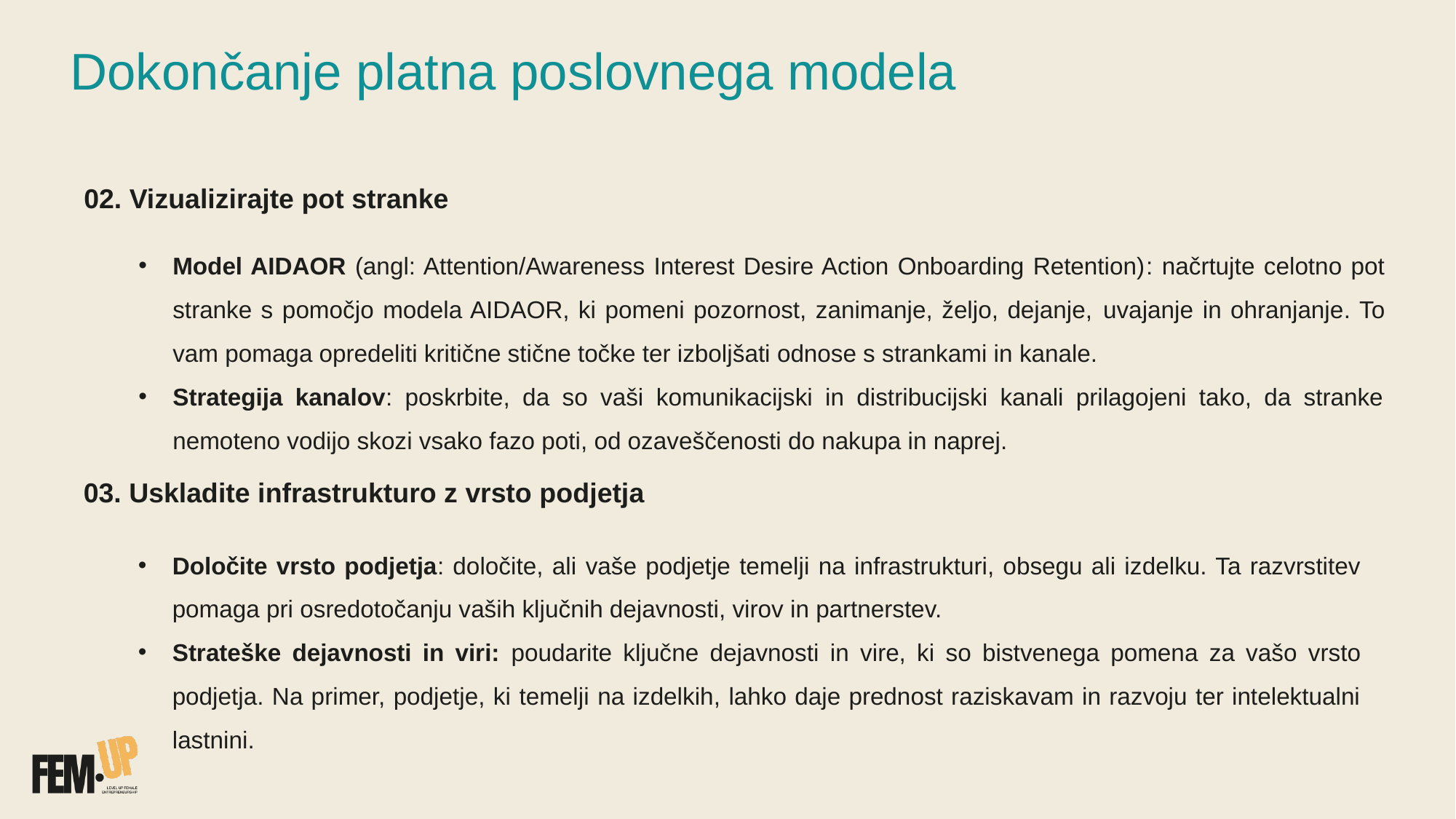

# Dokončanje platna poslovnega modela
02. Vizualizirajte pot stranke

Model AIDAOR (angl: Attention/Awareness Interest Desire Action Onboarding Retention): načrtujte celotno pot stranke s pomočjo modela AIDAOR, ki pomeni pozornost, zanimanje, željo, dejanje, uvajanje in ohranjanje. To vam pomaga opredeliti kritične stične točke ter izboljšati odnose s strankami in kanale.
Strategija kanalov: poskrbite, da so vaši komunikacijski in distribucijski kanali prilagojeni tako, da stranke nemoteno vodijo skozi vsako fazo poti, od ozaveščenosti do nakupa in naprej.
03. Uskladite infrastrukturo z vrsto podjetja

Določite vrsto podjetja: določite, ali vaše podjetje temelji na infrastrukturi, obsegu ali izdelku. Ta razvrstitev pomaga pri osredotočanju vaših ključnih dejavnosti, virov in partnerstev.
Strateške dejavnosti in viri: poudarite ključne dejavnosti in vire, ki so bistvenega pomena za vašo vrsto podjetja. Na primer, podjetje, ki temelji na izdelkih, lahko daje prednost raziskavam in razvoju ter intelektualni lastnini.